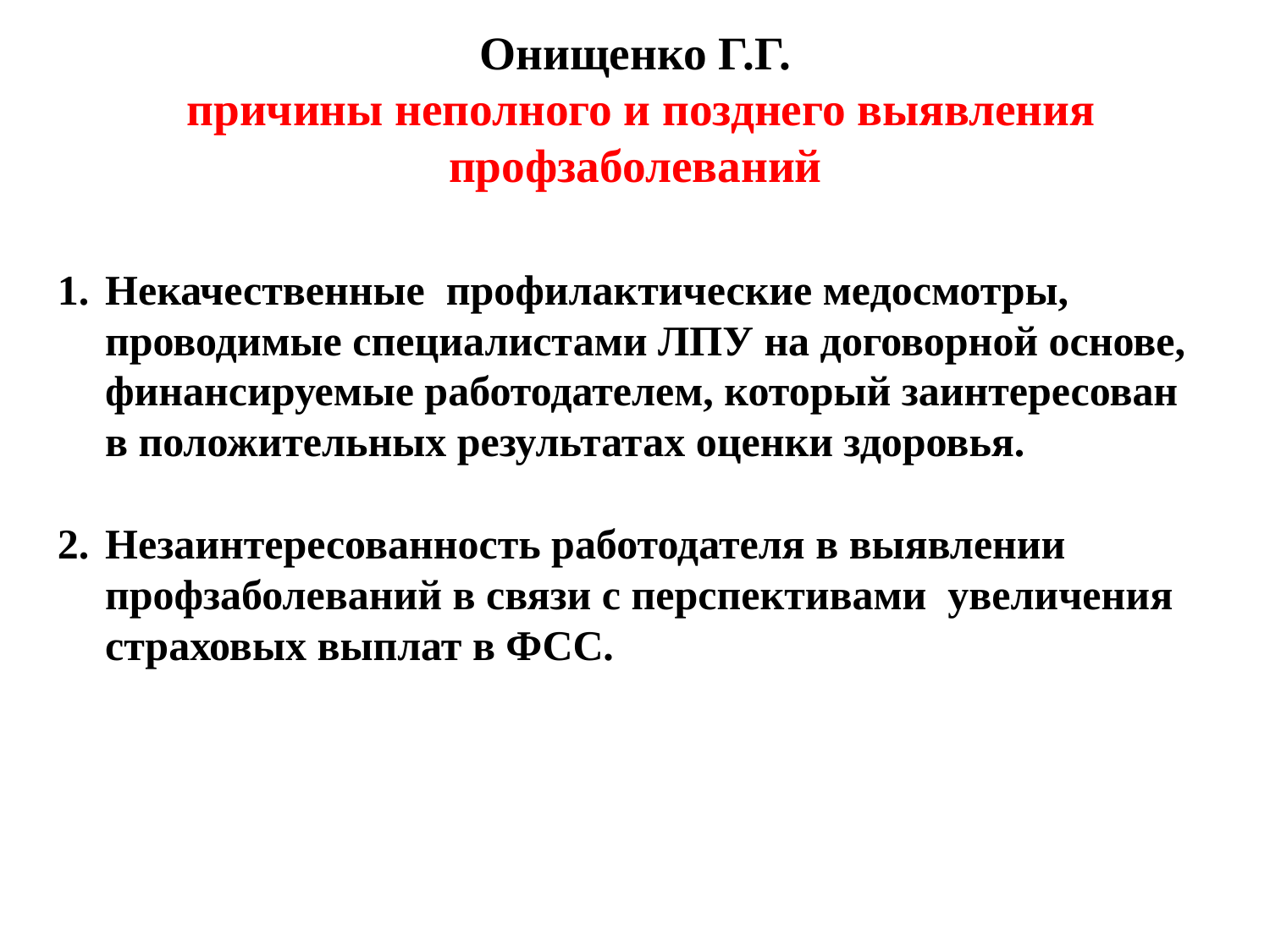

# Онищенко Г.Г. причины неполного и позднего выявления профзаболеваний
Некачественные  профилактические медосмотры, проводимые специалистами ЛПУ на договорной основе, финансируемые работодателем, который заинтересован в положительных результатах оценки здоровья.

Незаинтересованность работодателя в выявлении профзаболеваний в связи с перспективами  увеличения страховых выплат в ФСС.